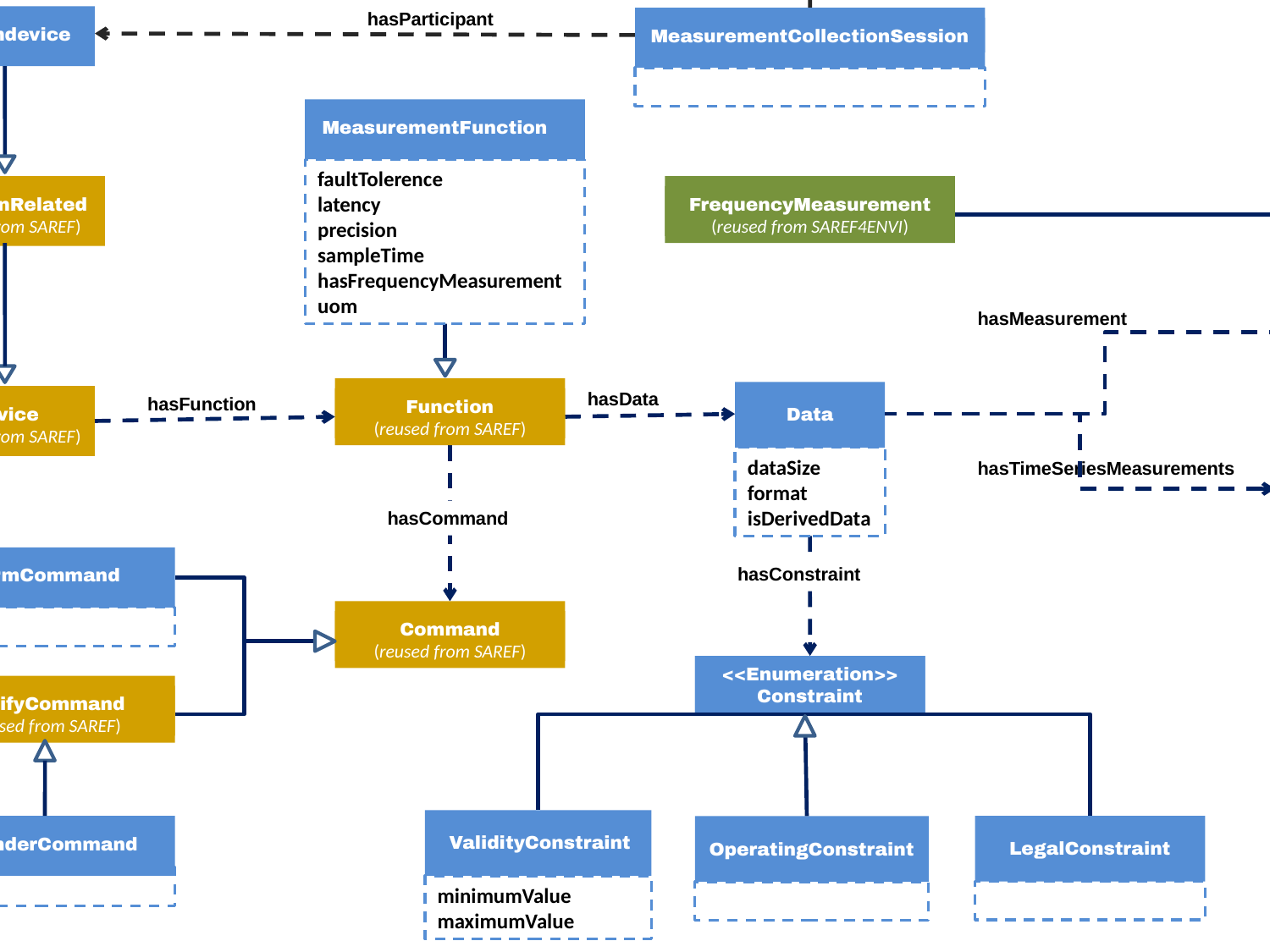

HealthActor
hasParticipant
hasParticipant

Healthdevice

MeasurementCollectionSession

MeasurementFunction

faultTolerence
latency
precision
sampleTime
hasFrequencyMeasurement
uom

FrequencyMeasurement
(reused from SAREF4ENVI)
FunctionRelated
(reused from SAREF)

hasMeasurement
Measurement
(reused from SAREF)

Function
(reused from SAREF)
hasData

hasFunction
Device
(reused from SAREF)
Data
dataSize
format
isDerivedData
hasTimeSeriesMeasurements

TimeSeriesMeasurements
hasCommand

hasConstraint
AlarmCommand

Command
(reused from SAREF)

<<Enumeration>>
Constraint

NotifyCommand
(reused from SAREF)

ValidityConstraint
ReminderCommand
LegalConstraint
OperatingConstraint

minimumValue
maximumValue